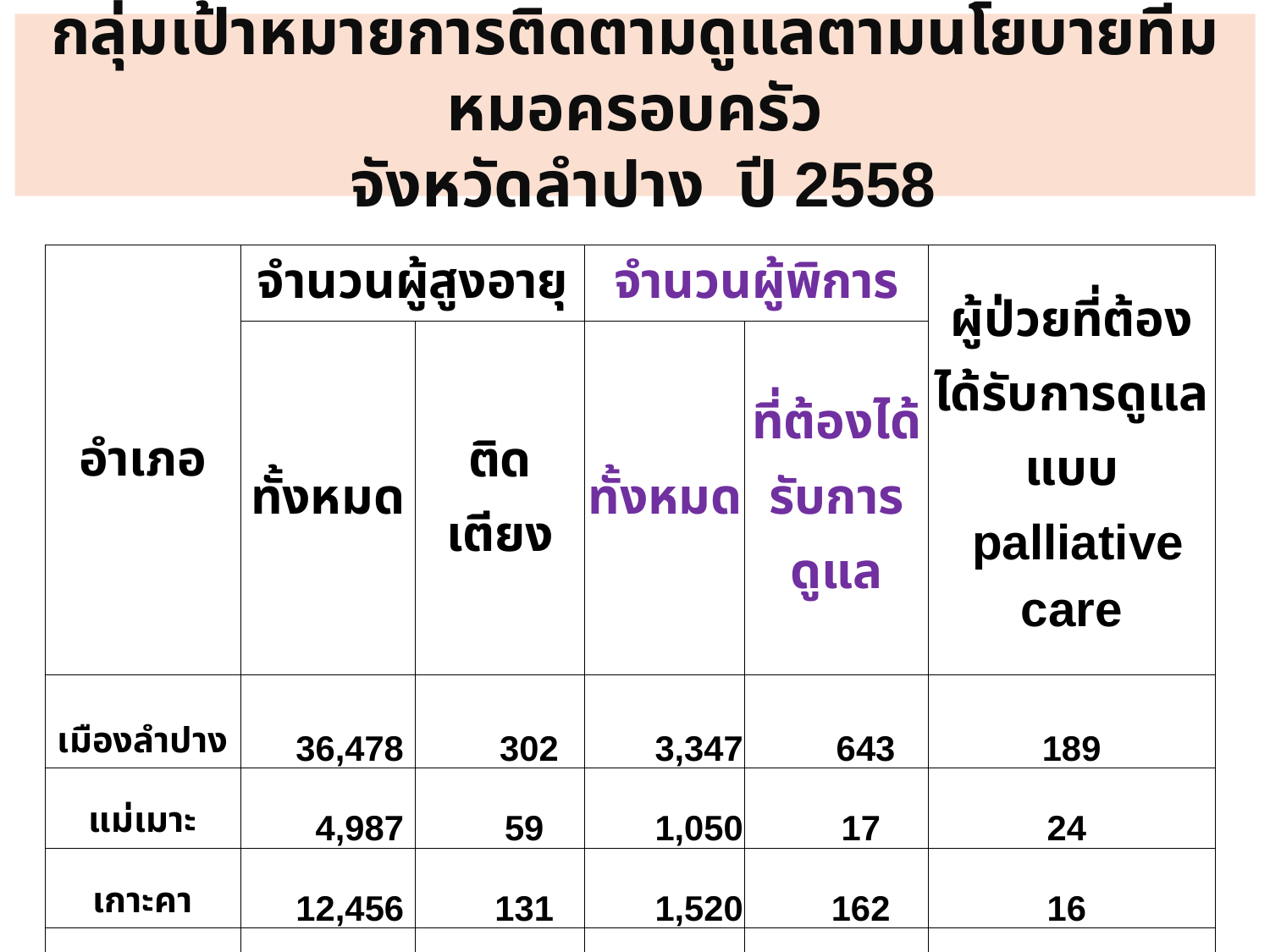

# กลุ่มเป้าหมายการติดตามดูแลตามนโยบายทีมหมอครอบครัว จังหวัดลำปาง  ปี 2558
| อำเภอ | จำนวนผู้สูงอายุ |  | จำนวนผู้พิการ |  | ผู้ป่วยที่ต้องได้รับการดูแลแบบ palliative care |
| --- | --- | --- | --- | --- | --- |
|  | ทั้งหมด | ติดเตียง | ทั้งหมด | ที่ต้องได้รับการดูแล |  |
| เมืองลำปาง | 36,478 | 302 | 3,347 | 643 | 189 |
| แม่เมาะ | 4,987 | 59 | 1,050 | 17 | 24 |
| เกาะคา | 12,456 | 131 | 1,520 | 162 | 16 |
| เสริมงาม | 5,693 | 72 | 1,787 | 336 | 23 |
| งาว | 8,796 | 92 | 964 | 480 | 32 |
| แจ้ห่ม | 6,980 | 53 | 1,226 | 109 | 9 |
| วังเหนือ | 7,615 | 87 | 1,189 | 175 | 57 |